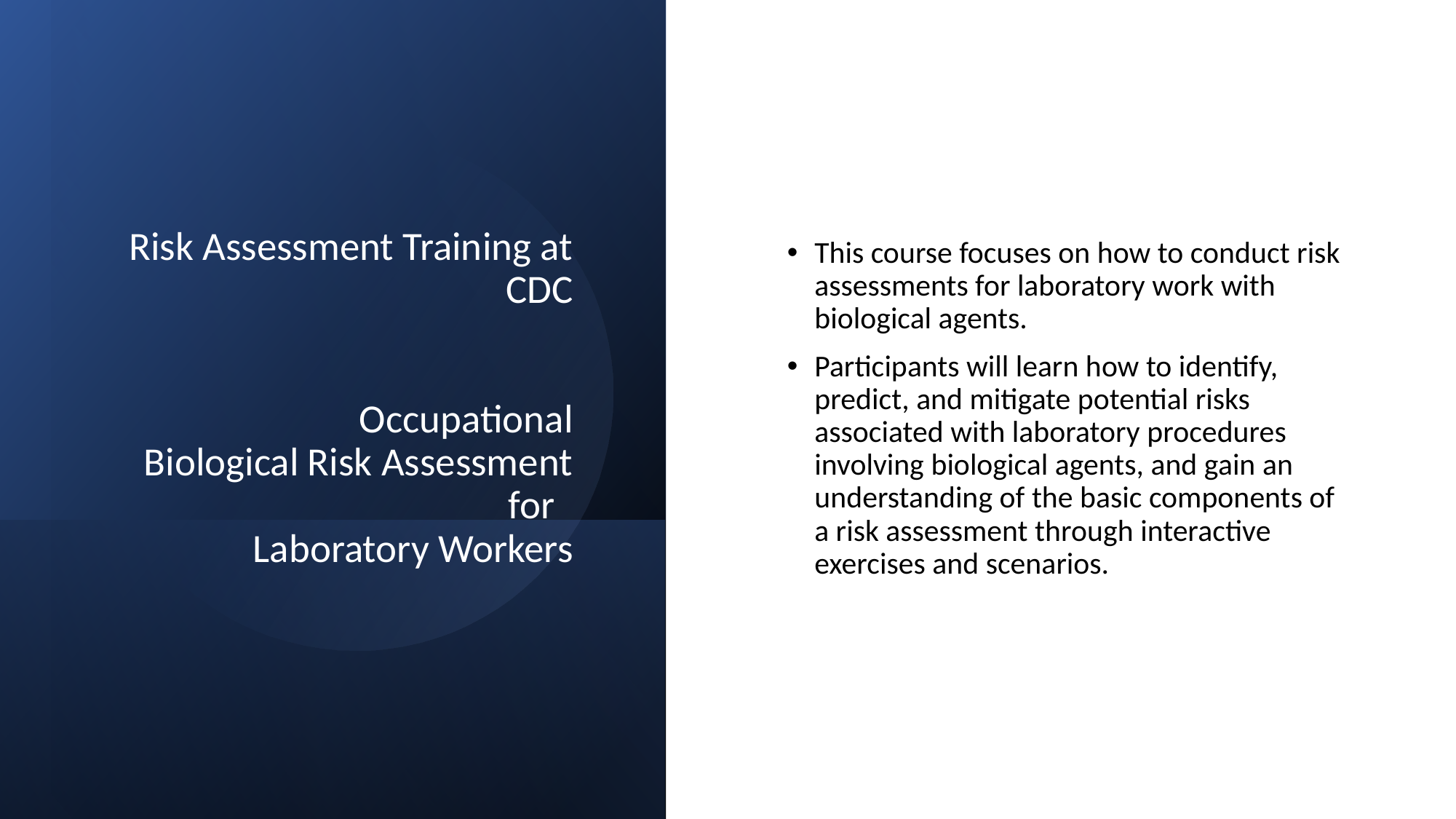

This course focuses on how to conduct risk assessments for laboratory work with biological agents.
Participants will learn how to identify, predict, and mitigate potential risks associated with laboratory procedures involving biological agents, and gain an understanding of the basic components of a risk assessment through interactive exercises and scenarios.

# Risk Assessment Training at CDC Occupational Biological Risk Assessment for Laboratory Workers